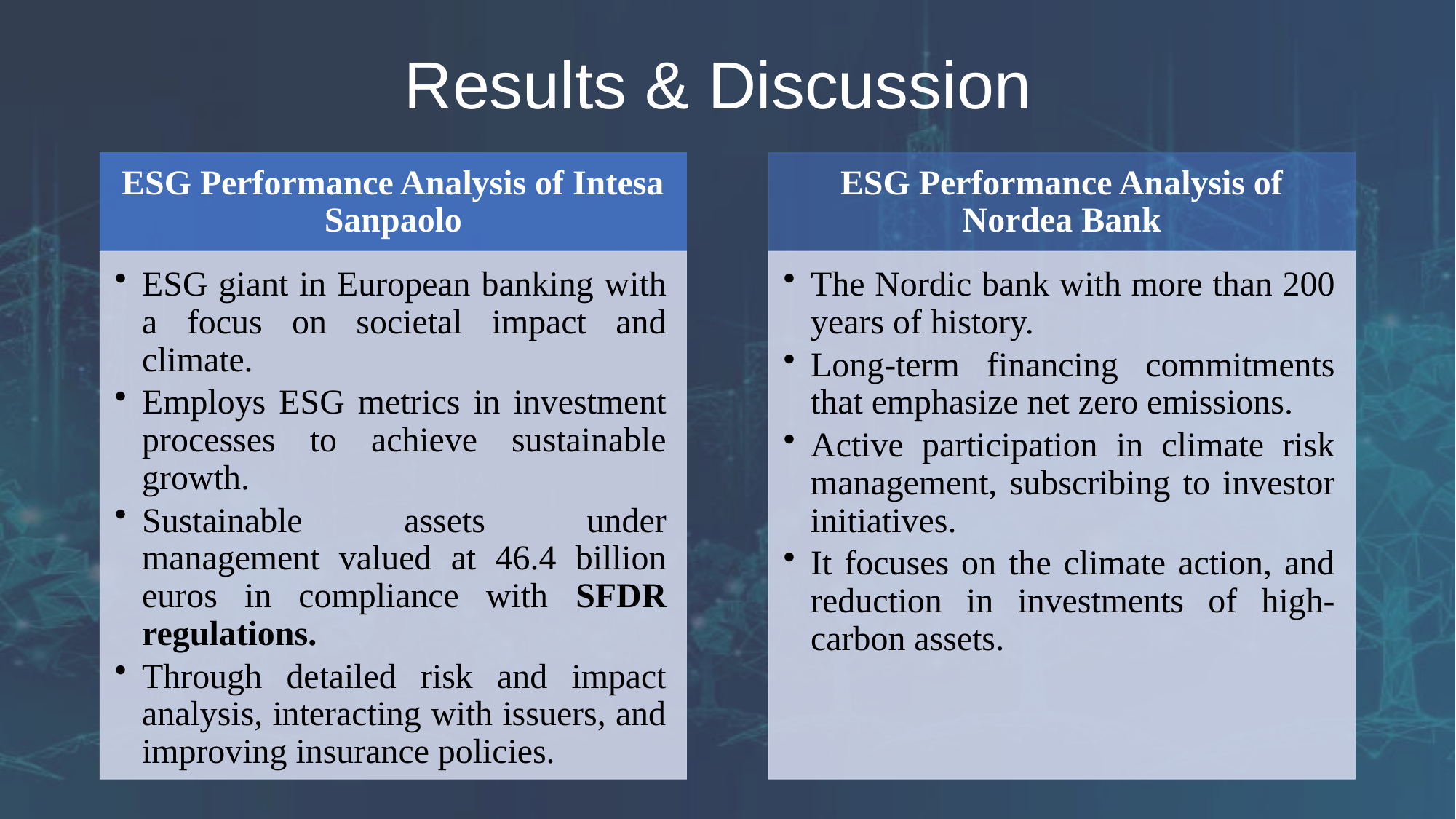

# Results & Discussion
ESG Performance Analysis of Intesa Sanpaolo
ESG giant in European banking with a focus on societal impact and climate.
Employs ESG metrics in investment processes to achieve sustainable growth.
Sustainable assets under management valued at 46.4 billion euros in compliance with SFDR regulations.
Through detailed risk and impact analysis, interacting with issuers, and improving insurance policies.
ESG Performance Analysis of Nordea Bank
The Nordic bank with more than 200 years of history.
Long-term financing commitments that emphasize net zero emissions.
Active participation in climate risk management, subscribing to investor initiatives.
It focuses on the climate action, and reduction in investments of high-carbon assets.